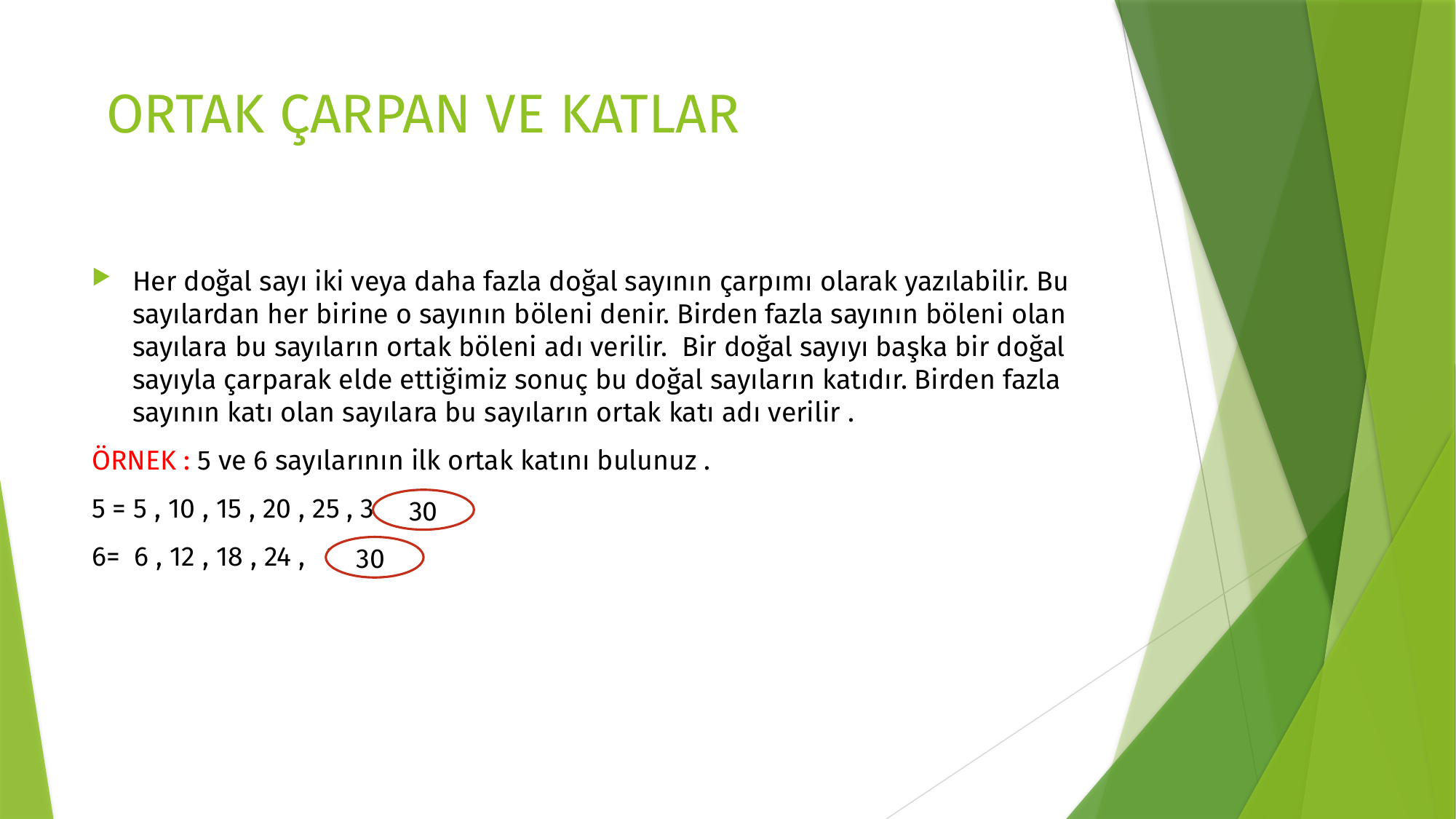

# ORTAK ÇARPAN VE KATLAR
Her doğal sayı iki veya daha fazla doğal sayının çarpımı olarak yazılabilir. Bu sayılardan her birine o sayının böleni denir. Birden fazla sayının böleni olan sayılara bu sayıların ortak böleni adı verilir.  Bir doğal sayıyı başka bir doğal sayıyla çarparak elde ettiğimiz sonuç bu doğal sayıların katıdır. Birden fazla sayının katı olan sayılara bu sayıların ortak katı adı verilir .
ÖRNEK : 5 ve 6 sayılarının ilk ortak katını bulunuz .
5 = 5 , 10 , 15 , 20 , 25 , 30
6=  6 , 12 , 18 , 24 ,   30   , 36

30
30